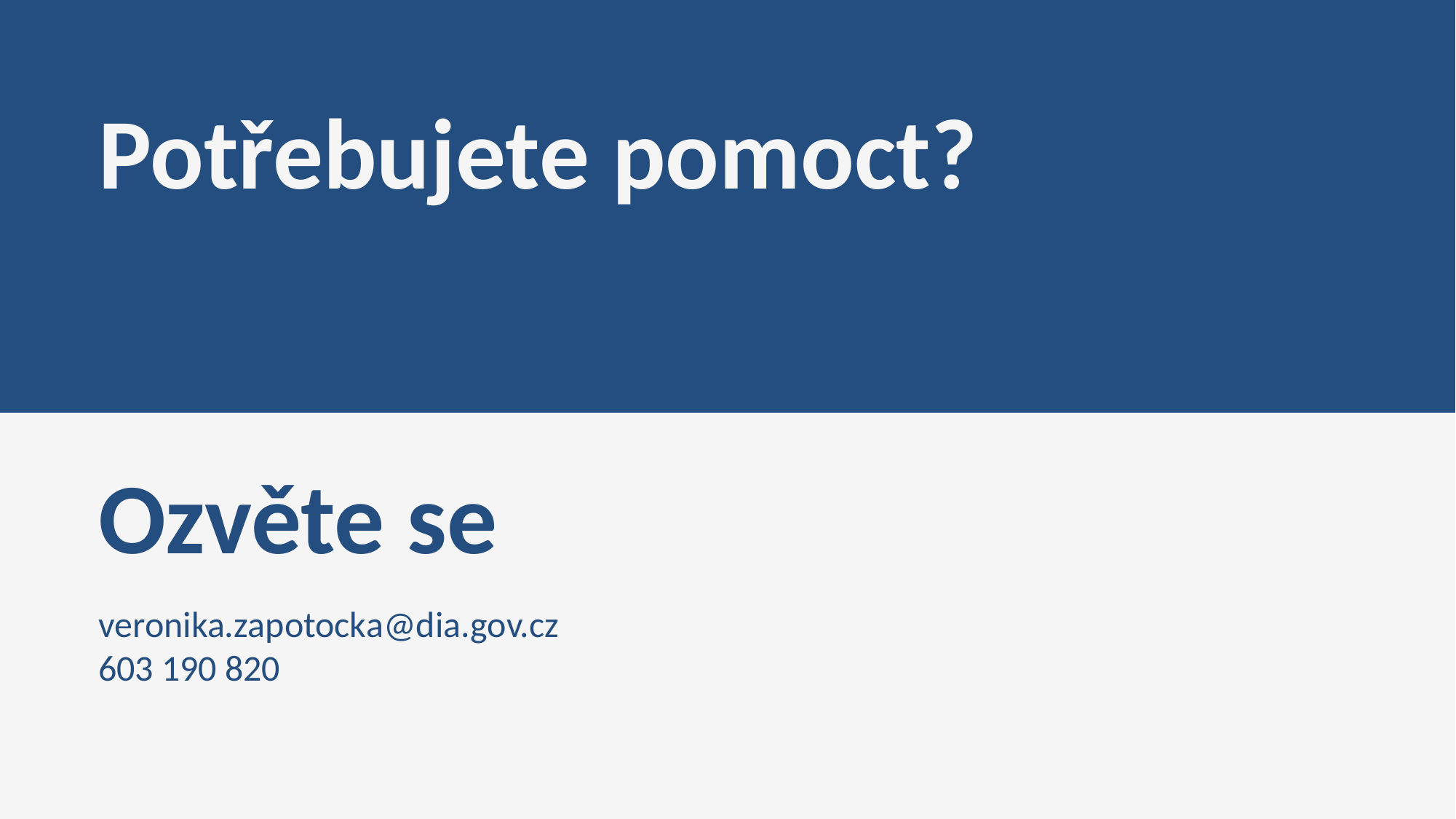

Potřebujete pomoct?

Ozvěte se
veronika.zapotocka@dia.gov.cz
603 190 820